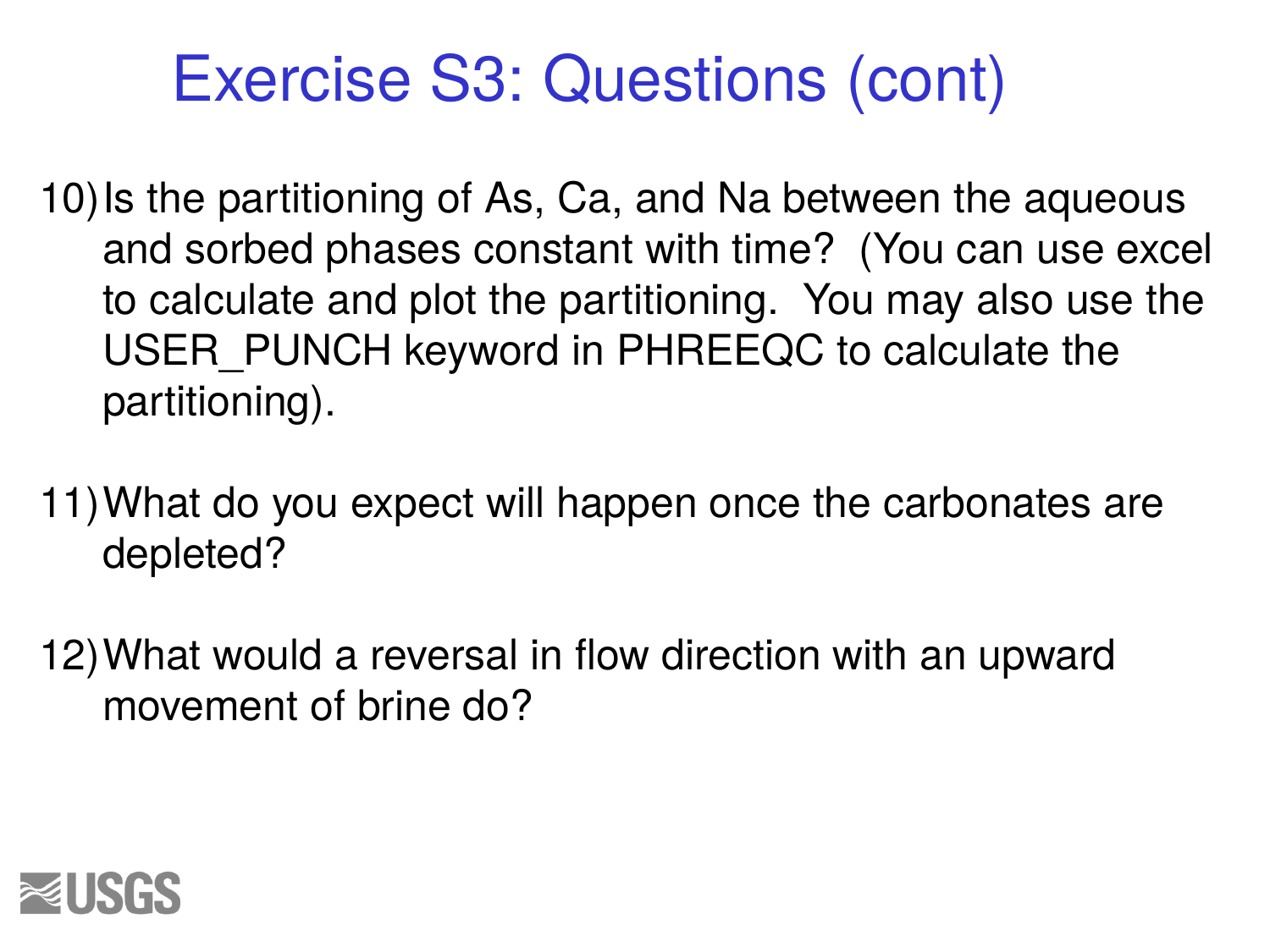

Exercise S3: Questions (cont)
Is the partitioning of As, Ca, and Na between the aqueous and sorbed phases constant with time?  (You can use excel to calculate and plot the partitioning.  You may also use the USER_PUNCH keyword in PHREEQC to calculate the partitioning).

What do you expect will happen once the carbonates are depleted?

What would a reversal in flow direction with an upward movement of brine do?